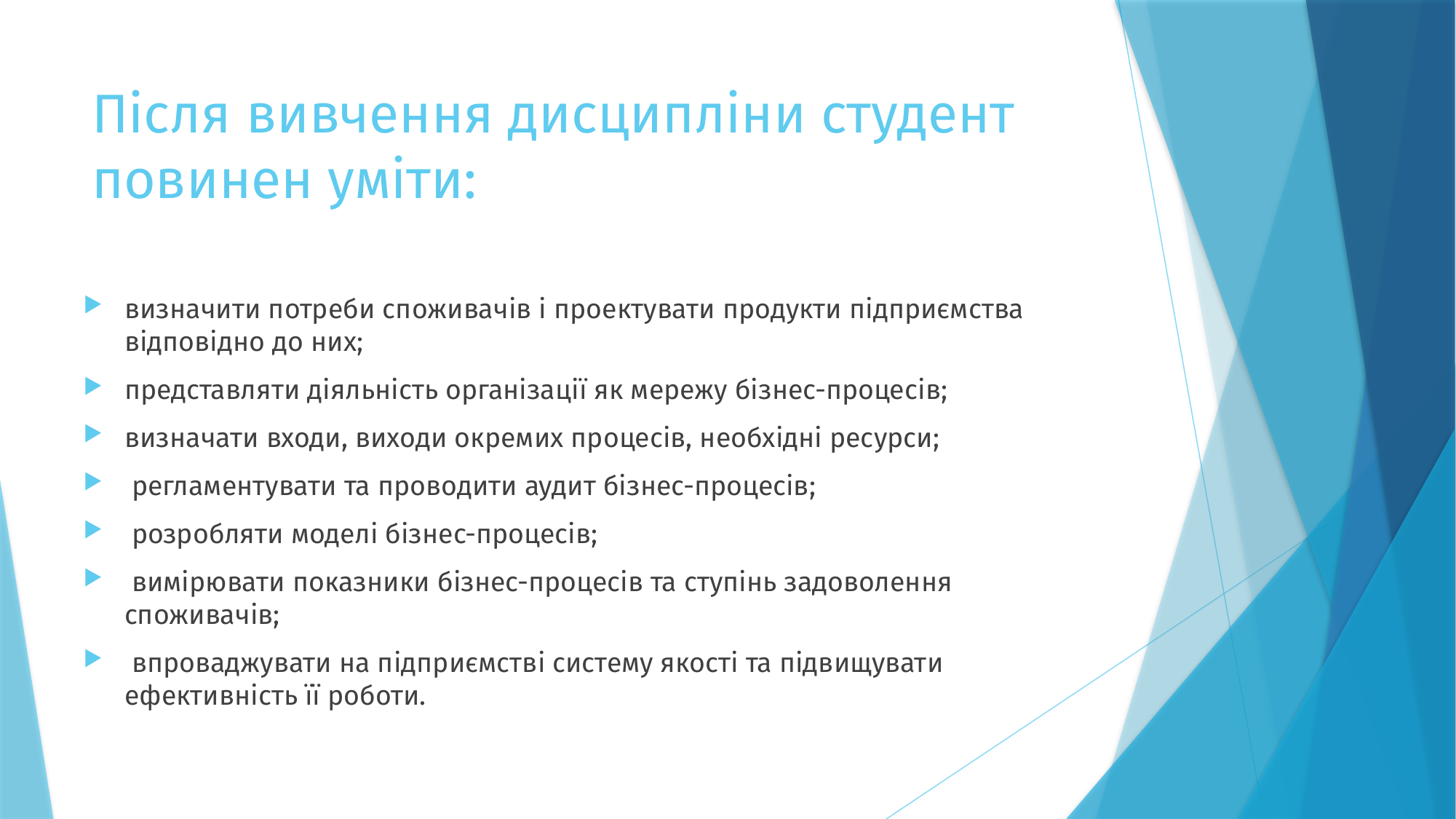

# Після вивчення дисципліни студент повинен уміти:
визначити потреби споживачів і проектувати продукти підприємства відповідно до них;
представляти діяльність організації як мережу бізнес-процесів;
визначати входи, виходи окремих процесів, необхідні ресурси;
 регламентувати та проводити аудит бізнес-процесів;
 розробляти моделі бізнес-процесів;
 вимірювати показники бізнес-процесів та ступінь задоволення споживачів;
 впроваджувати на підприємстві систему якості та підвищувати ефективність її роботи.